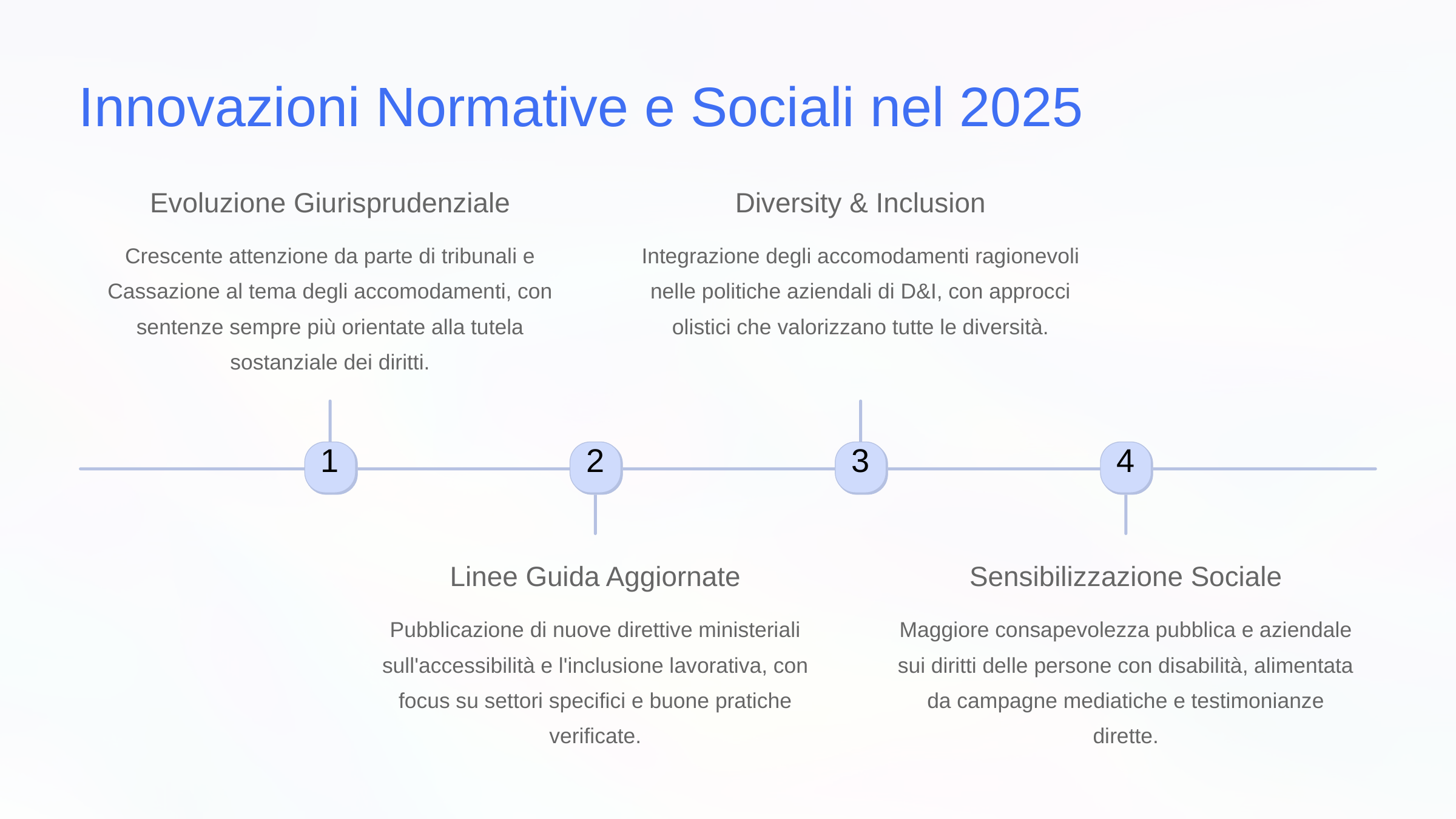

Innovazioni Normative e Sociali nel 2025
Evoluzione Giurisprudenziale
Diversity & Inclusion
Crescente attenzione da parte di tribunali e Cassazione al tema degli accomodamenti, con sentenze sempre più orientate alla tutela sostanziale dei diritti.
Integrazione degli accomodamenti ragionevoli nelle politiche aziendali di D&I, con approcci olistici che valorizzano tutte le diversità.

1
2
3
4

Linee Guida Aggiornate
Sensibilizzazione Sociale
Pubblicazione di nuove direttive ministeriali sull'accessibilità e l'inclusione lavorativa, con focus su settori specifici e buone pratiche verificate.
Maggiore consapevolezza pubblica e aziendale sui diritti delle persone con disabilità, alimentata da campagne mediatiche e testimonianze dirette.